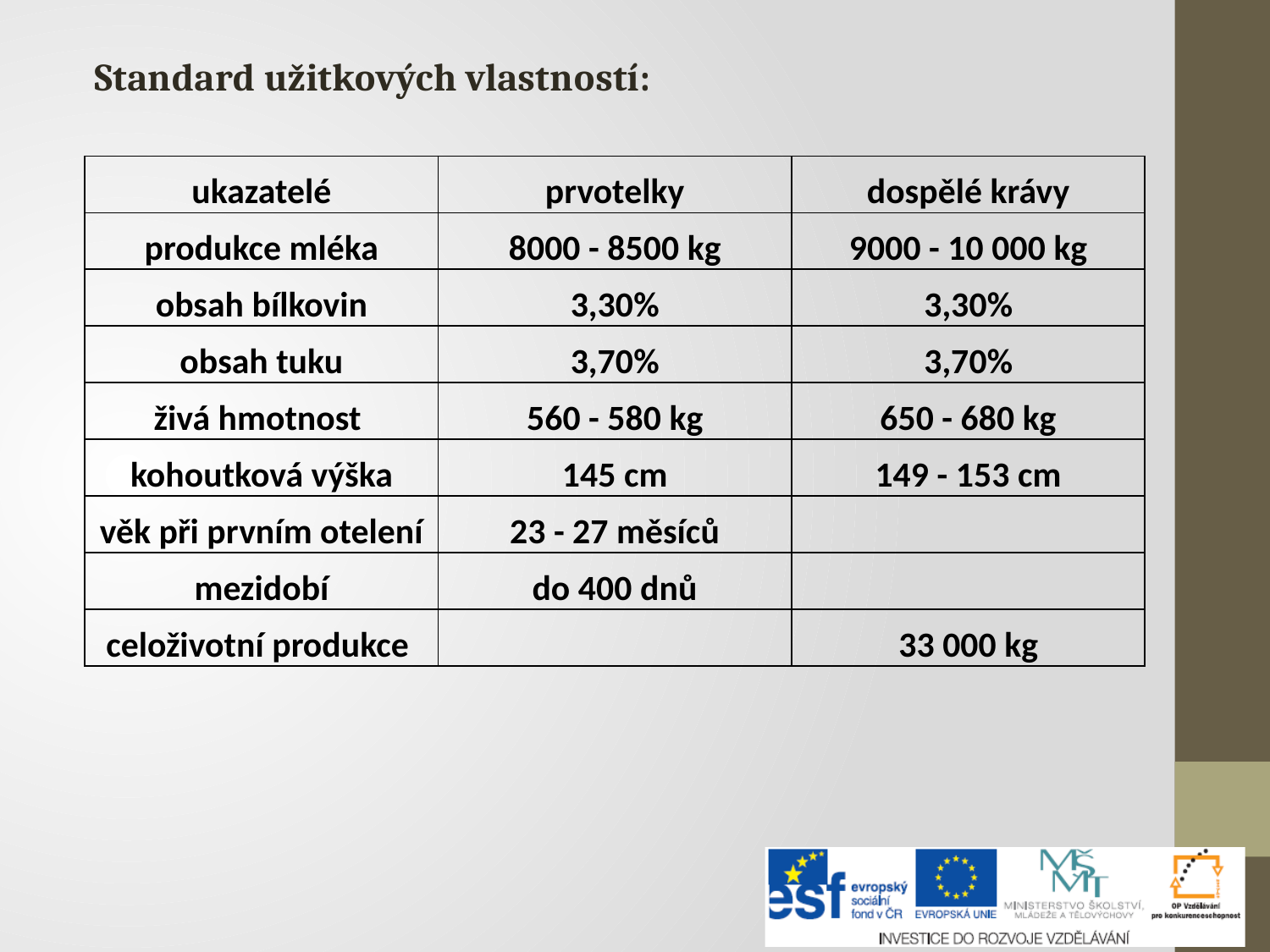

Standard užitkových vlastností:

| ukazatelé | prvotelky | dospělé krávy |
| --- | --- | --- |
| produkce mléka | 8000 - 8500 kg | 9000 - 10 000 kg |
| obsah bílkovin | 3,30% | 3,30% |
| obsah tuku | 3,70% | 3,70% |
| živá hmotnost | 560 - 580 kg | 650 - 680 kg |
| kohoutková výška | 145 cm | 149 - 153 cm |
| věk při prvním otelení | 23 - 27 měsíců |  |
| mezidobí | do 400 dnů |  |
| celoživotní produkce |  | 33 000 kg |